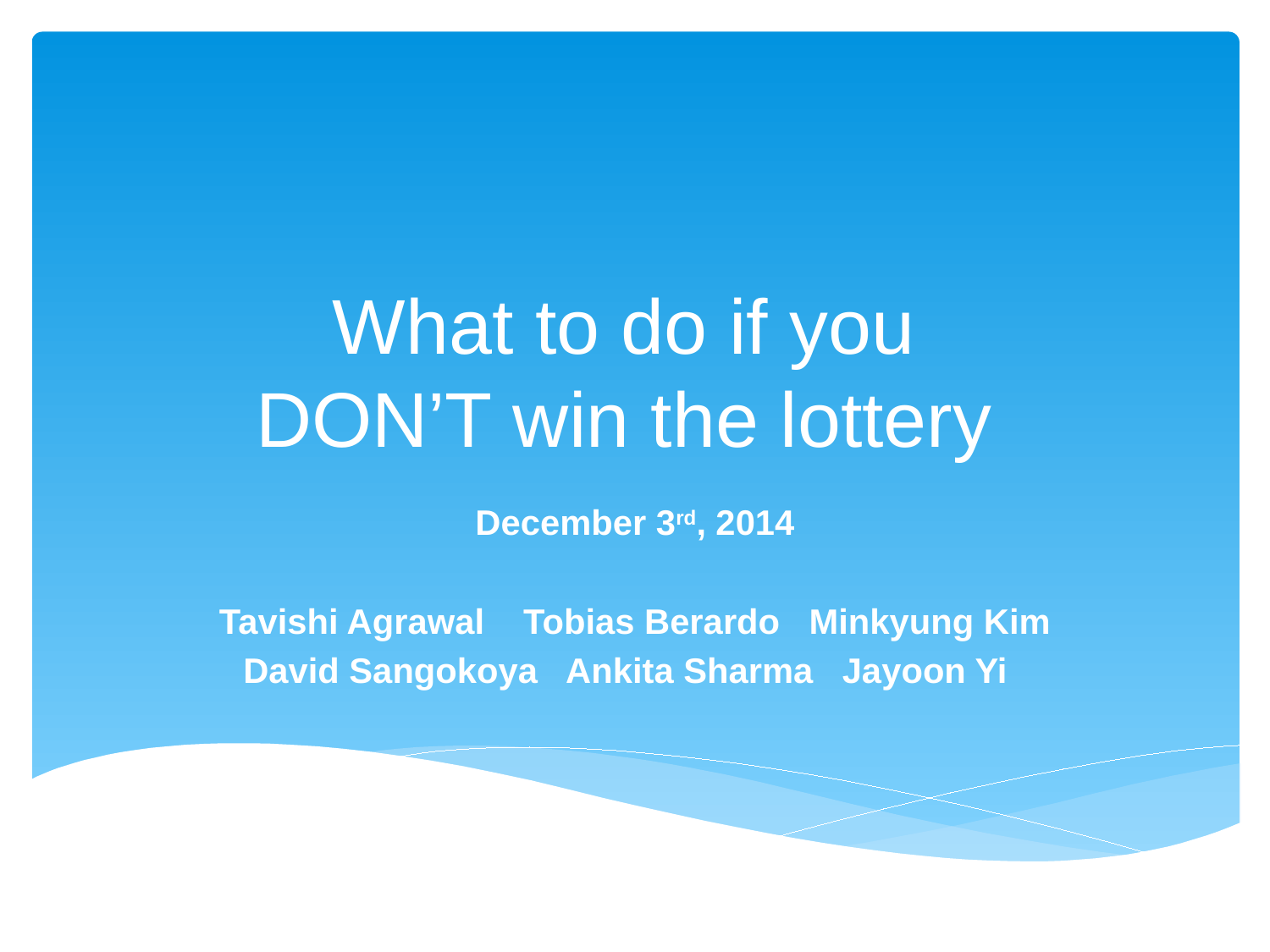

# What to do if you DON’T win the lottery
December 3rd, 2014

Tavishi Agrawal    Tobias Berardo   Minkyung Kim
David Sangokoya   Ankita Sharma   Jayoon Yi